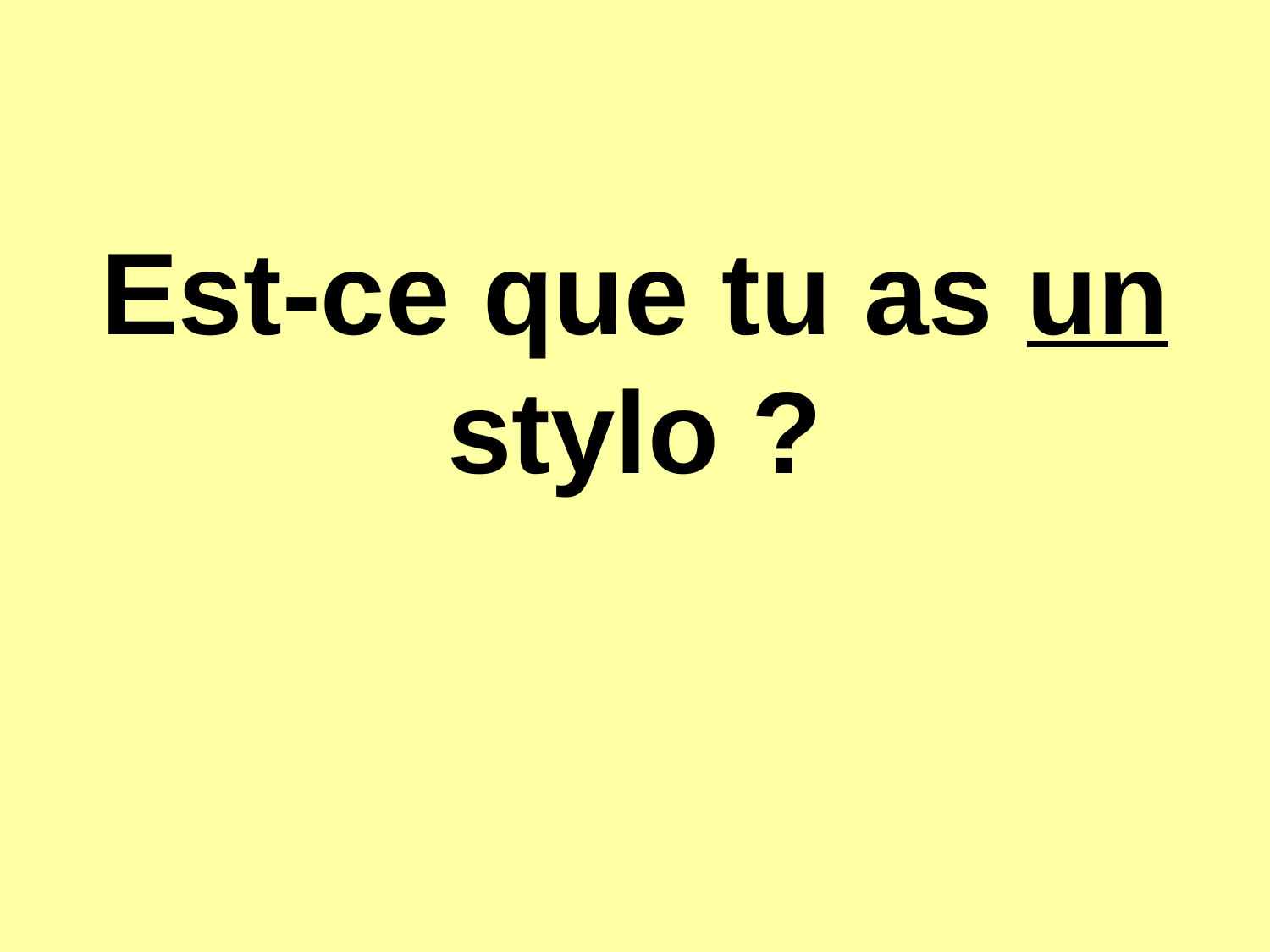

Est-ce que tu as un stylo ?